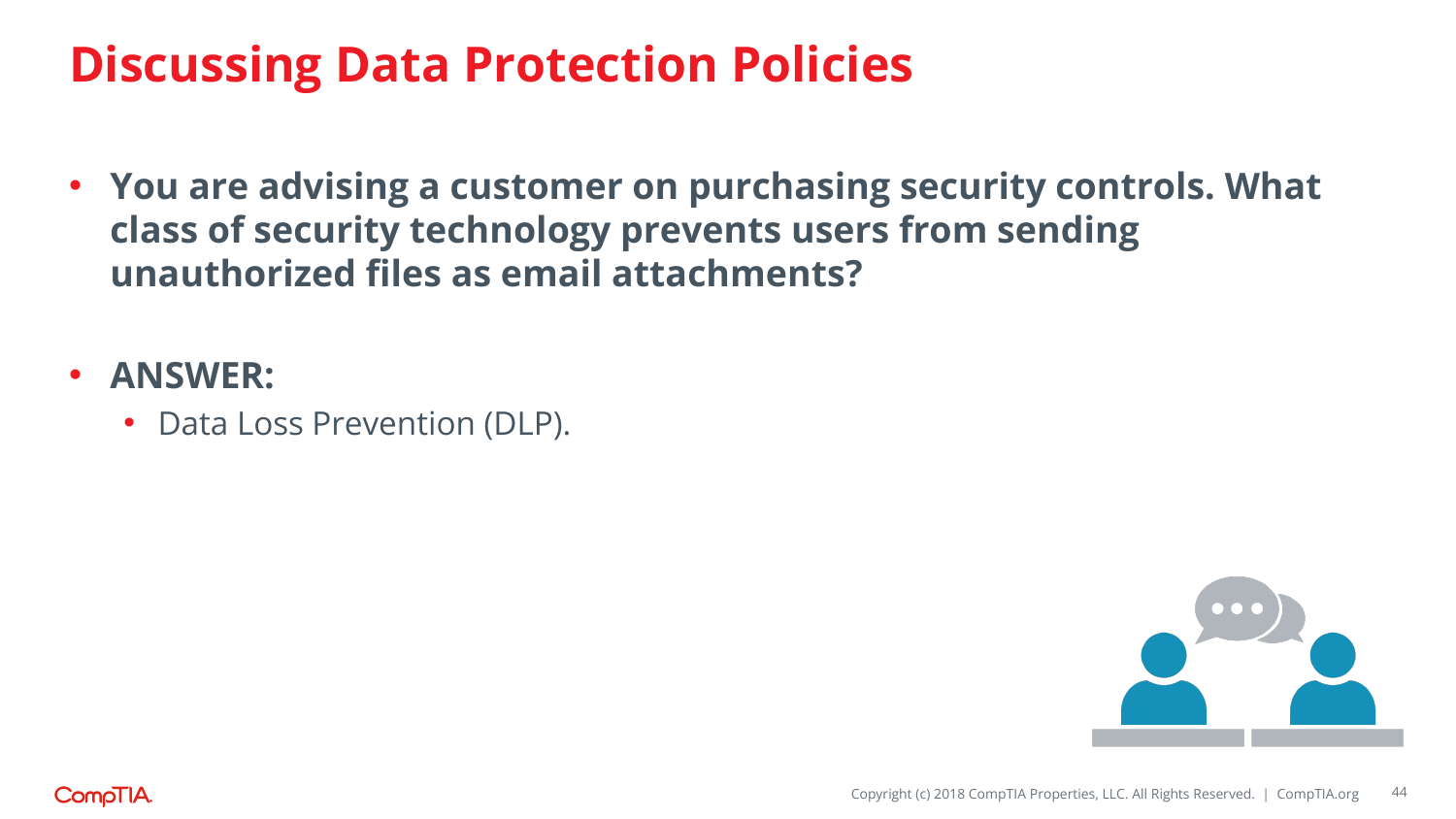

# Discussing Data Protection Policies
You are advising a customer on purchasing security controls. What class of security technology prevents users from sending unauthorized files as email attachments?

ANSWER:
Data Loss Prevention (DLP).

44